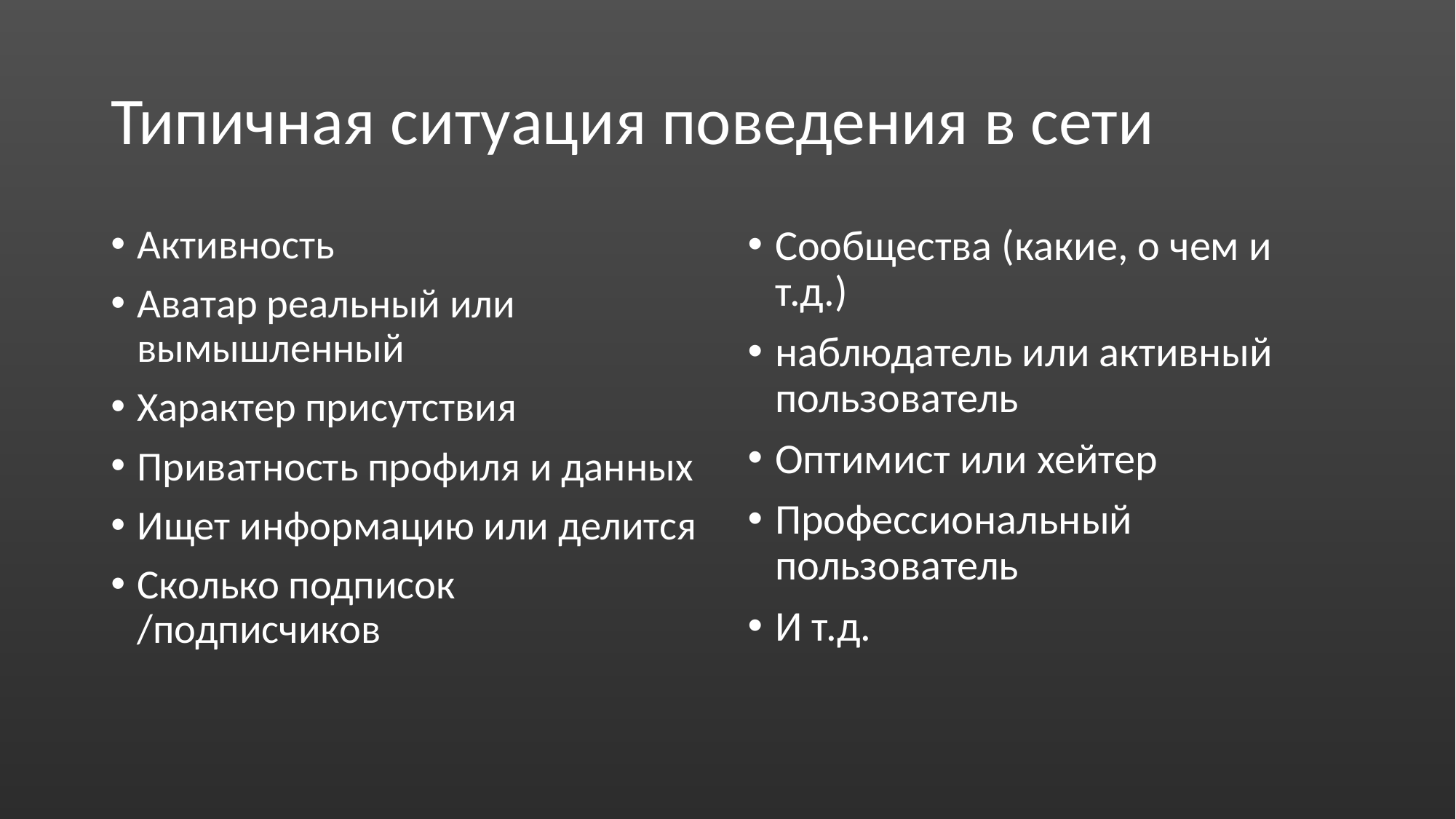

# Типичная ситуация поведения в сети
Активность
Аватар реальный или вымышленный
Характер присутствия
Приватность профиля и данных
Ищет информацию или делится
Сколько подписок /подписчиков
Сообщества (какие, о чем и т.д.)
наблюдатель или активный пользователь
Оптимист или хейтер
Профессиональный пользователь
И т.д.